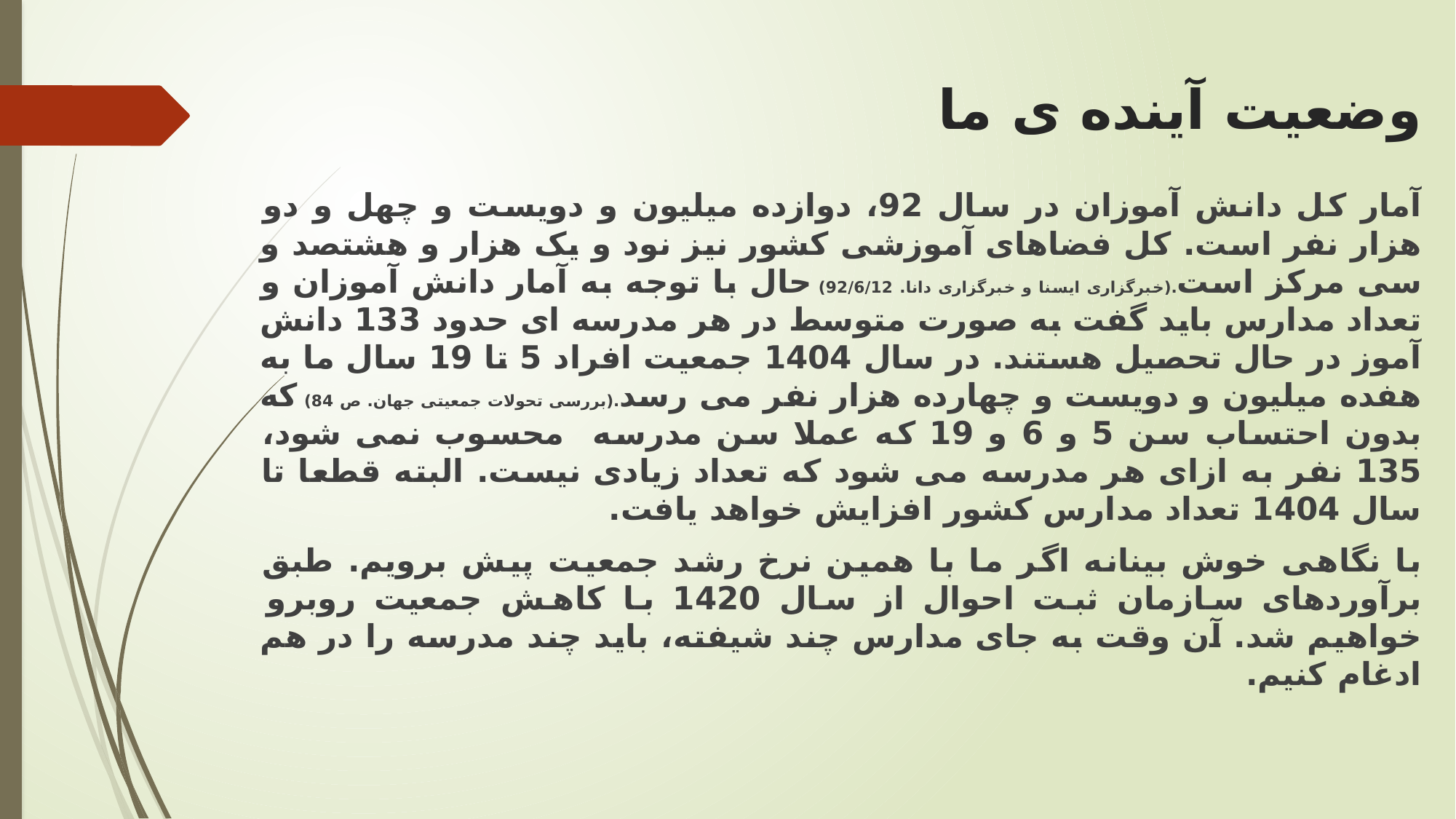

# وضعیت آینده ی ما
آمار کل دانش آموزان در سال 92، دوازده میلیون و دویست و چهل و دو هزار نفر است. کل فضاهای آموزشی کشور نیز نود و یک هزار و هشتصد و سی مرکز است.(خبرگزاری ایسنا و خبرگزاری دانا. 92/6/12) حال با توجه به آمار دانش آموزان و تعداد مدارس باید گفت به صورت متوسط در هر مدرسه ای حدود 133 دانش آموز در حال تحصیل هستند. در سال 1404 جمعیت افراد 5 تا 19 سال ما به هفده میلیون و دویست و چهارده هزار نفر می رسد.(بررسی تحولات جمعیتی جهان. ص 84) که بدون احتساب سن 5 و 6 و 19 که عملا سن مدرسه  محسوب نمی شود، 135 نفر به ازای هر مدرسه می شود که تعداد زیادی نیست. البته قطعا تا سال 1404 تعداد مدارس کشور افزایش خواهد یافت.
با نگاهی خوش بینانه اگر ما با همین نرخ رشد جمعیت پیش برویم. طبق برآوردهای سازمان ثبت احوال از سال 1420 با کاهش جمعیت روبرو خواهیم شد. آن وقت به جای مدارس چند شیفته، باید چند مدرسه را در هم ادغام کنیم.